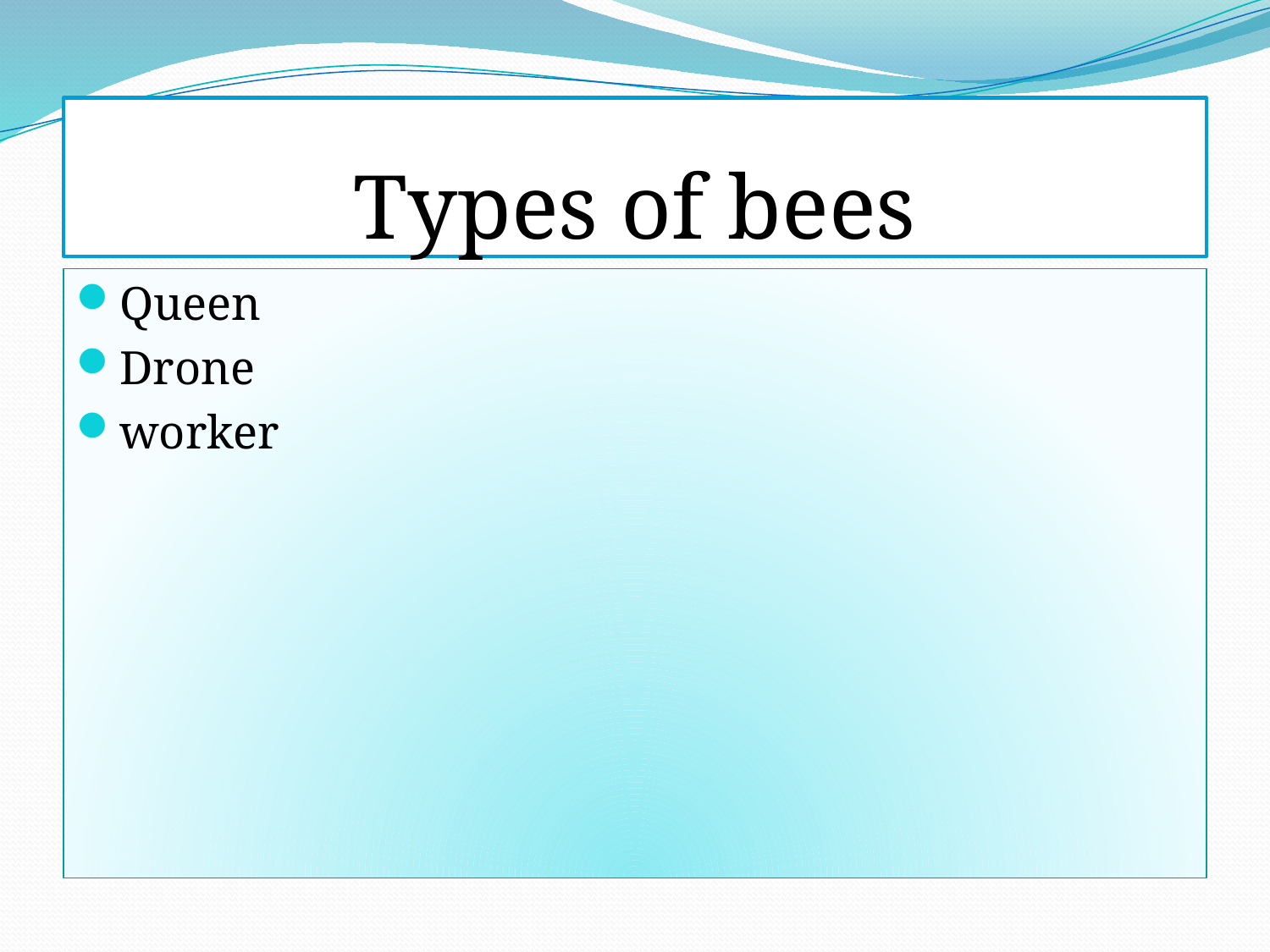

# Types of bees
Queen
Drone
worker